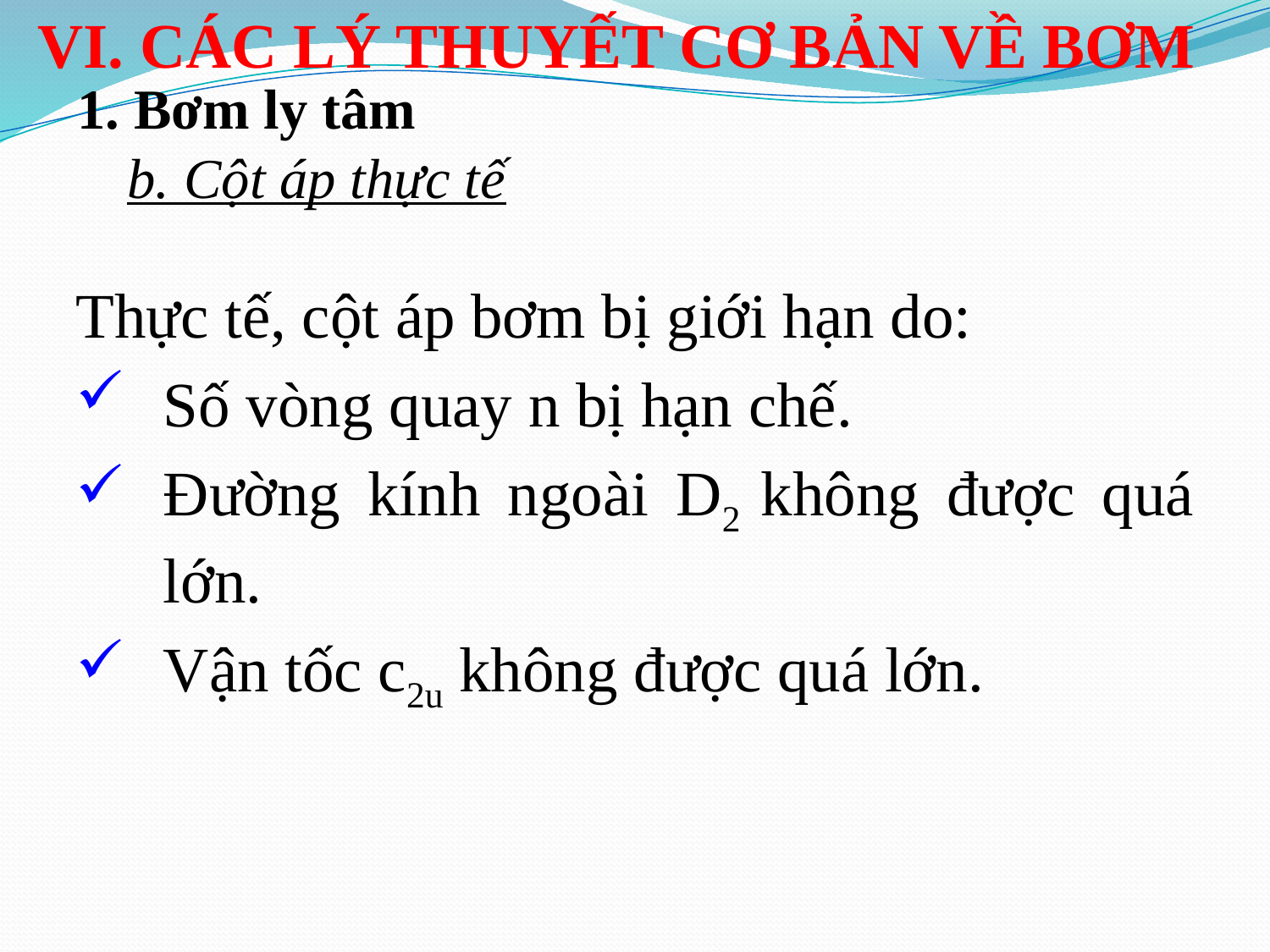

VI. CÁC LÝ THUYẾT CƠ BẢN VỀ BƠM
1. Bơm ly tâm
b. Cột áp thực tế
Thực tế, cột áp bơm bị giới hạn do:
Số vòng quay n bị hạn chế.
Đường kính ngoài D2 không được quá lớn.
Vận tốc c2u không được quá lớn.